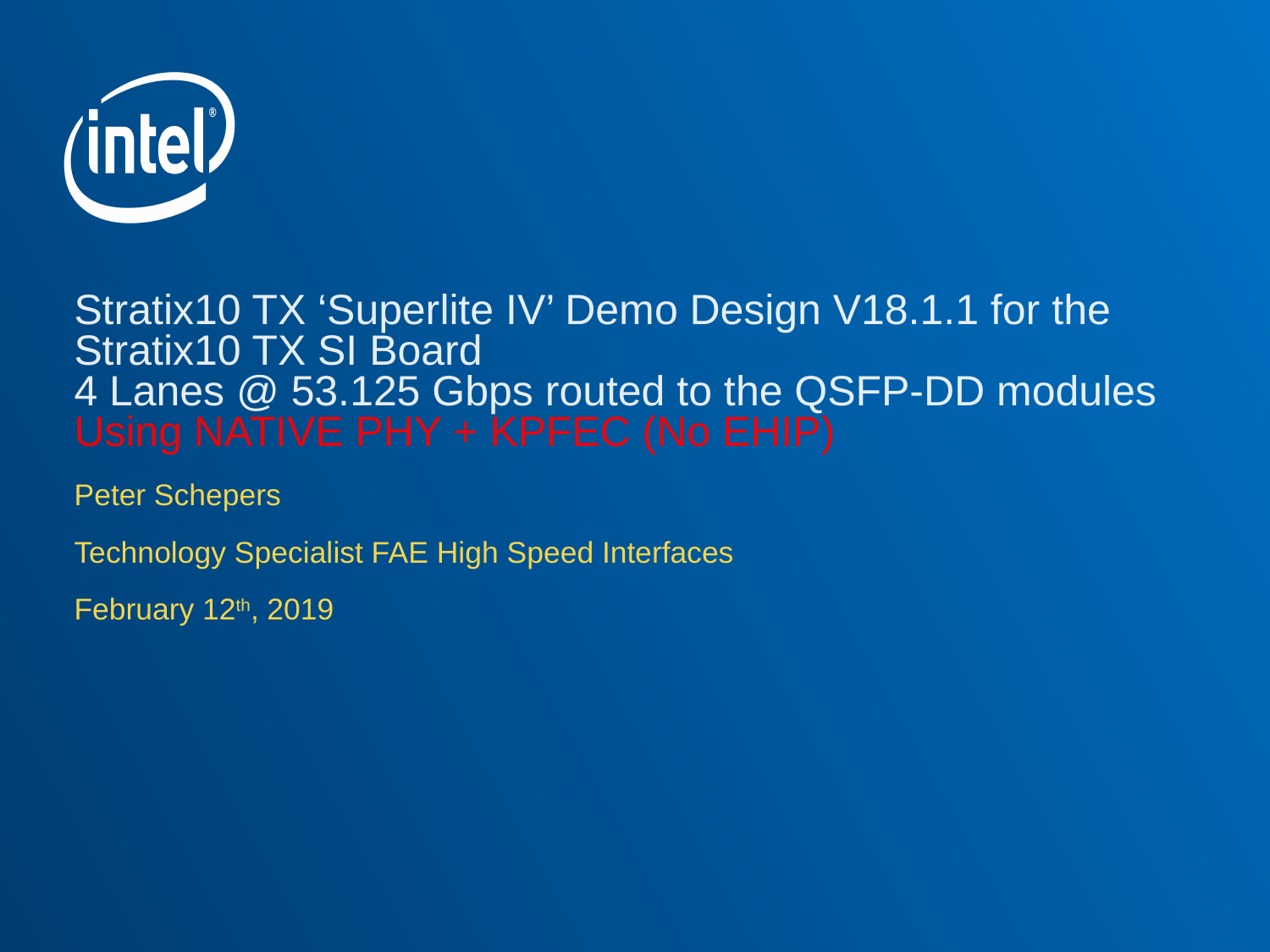

# Stratix10 TX ‘Superlite IV’ Demo Design V18.1.1 for the Stratix10 TX SI Board 4 Lanes @ 53.125 Gbps routed to the QSFP-DD modules Using NATIVE PHY + KPFEC (No EHIP)
Peter Schepers
Technology Specialist FAE High Speed Interfaces
February 12th, 2019